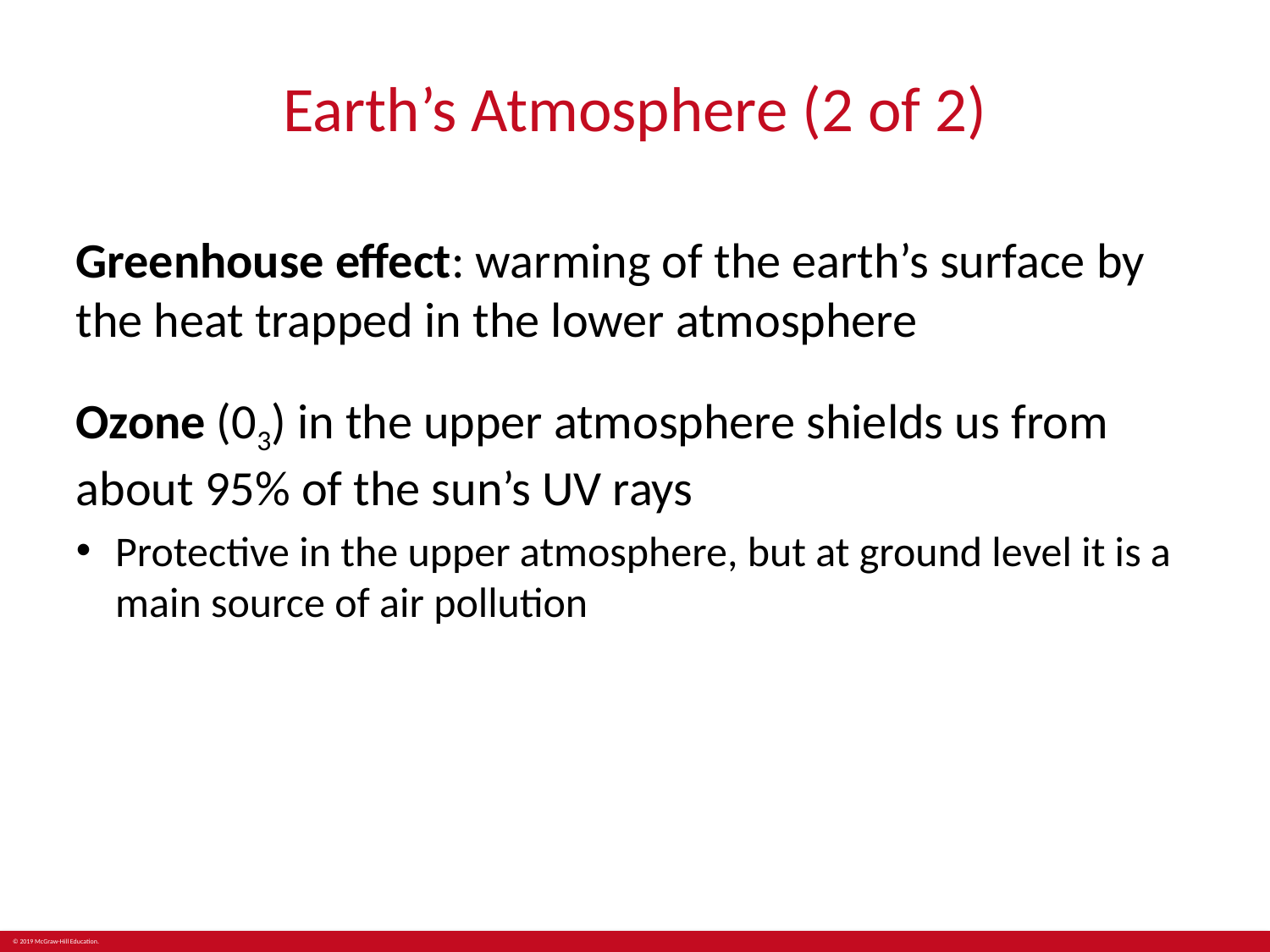

# Earth’s Atmosphere (2 of 2)
Greenhouse effect: warming of the earth’s surface by the heat trapped in the lower atmosphere
Ozone (03) in the upper atmosphere shields us from about 95% of the sun’s UV rays
Protective in the upper atmosphere, but at ground level it is a main source of air pollution